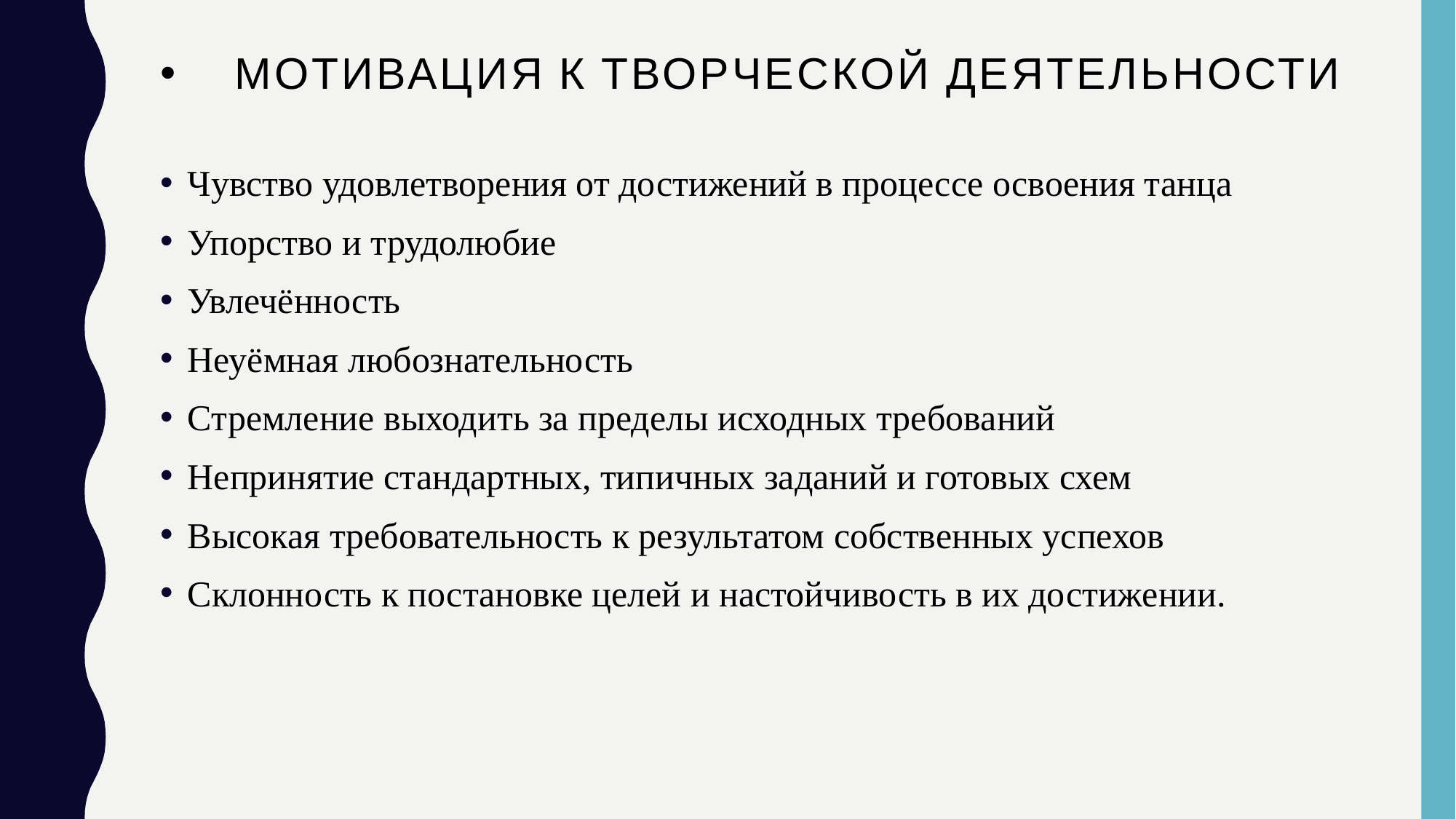

# Мотивация к творческой деятельности
Чувство удовлетворения от достижений в процессе освоения танца
Упорство и трудолюбие
Увлечённость
Неуёмная любознательность
Стремление выходить за пределы исходных требований
Непринятие стандартных, типичных заданий и готовых схем
Высокая требовательность к результатом собственных успехов
Склонность к постановке целей и настойчивость в их достижении.